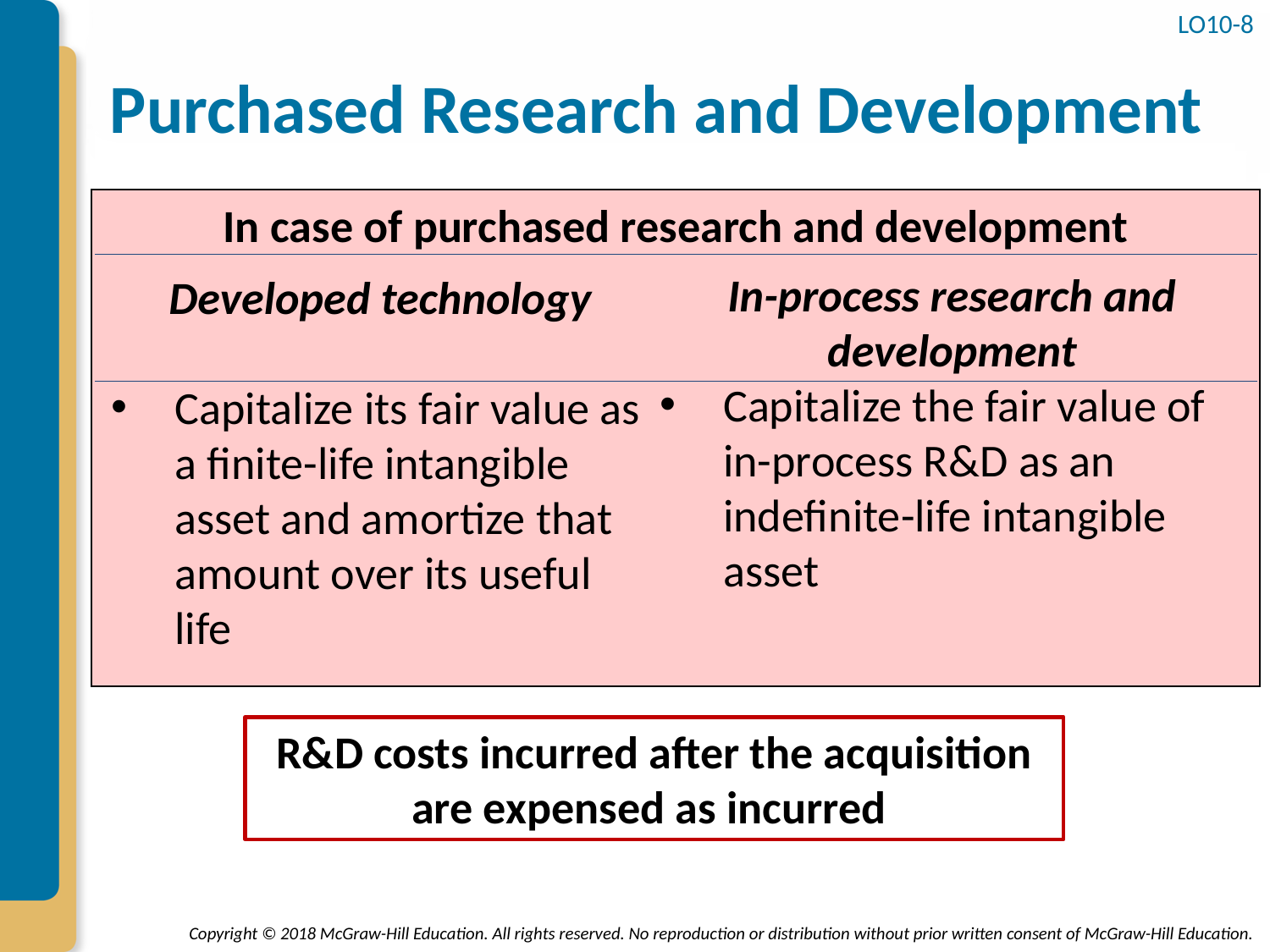

LO10-8
# Purchased Research and Development

In case of purchased research and development
In-process research and development
Capitalize the fair value of in-process R&D as an indefinite-life intangible asset

Developed technology

Capitalize its fair value as a finite-life intangible asset and amortize that amount over its useful life
R&D costs incurred after the acquisition are expensed as incurred